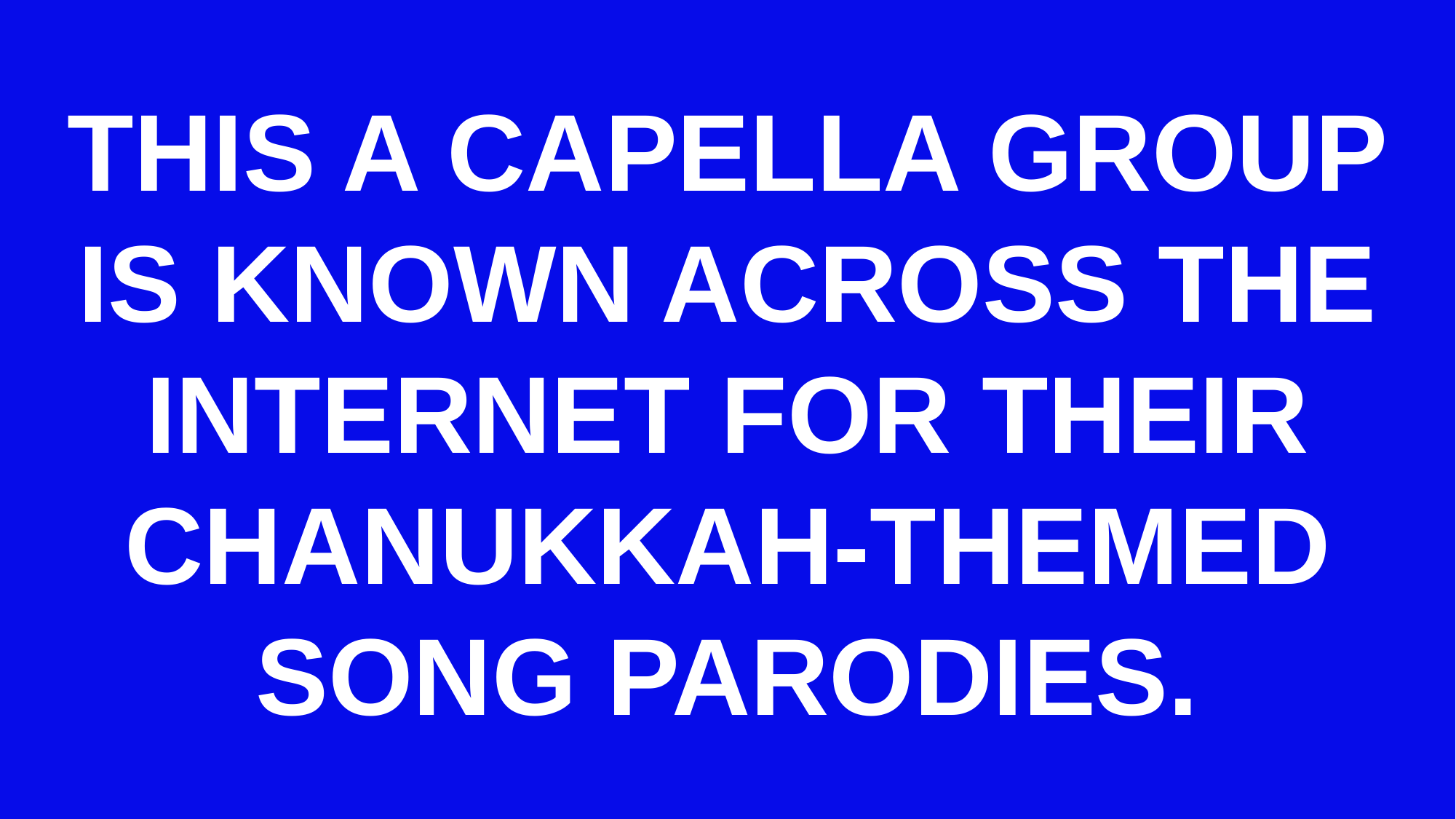

THIS A CAPELLA GROUP IS KNOWN ACROSS THE INTERNET FOR THEIR CHANUKKAH-THEMED SONG PARODIES.